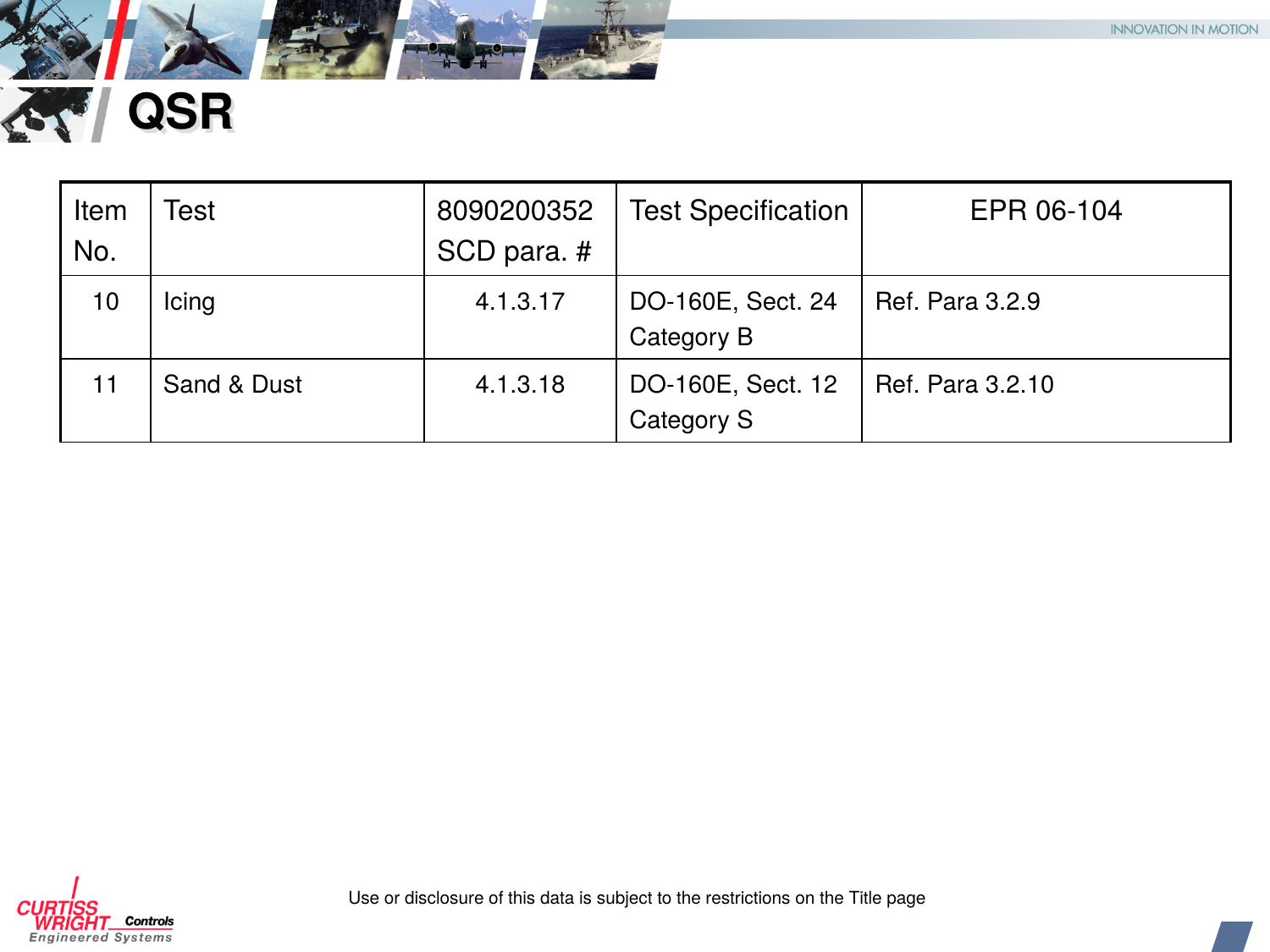

# QSR
| Item No. | Test | 8090200352 SCD para. # | Test Specification | EPR 06-104 |
| --- | --- | --- | --- | --- |
| 10 | Icing | 4.1.3.17 | DO-160E, Sect. 24 Category B | Ref. Para 3.2.9 |
| 11 | Sand & Dust | 4.1.3.18 | DO-160E, Sect. 12 Category S | Ref. Para 3.2.10 |
27